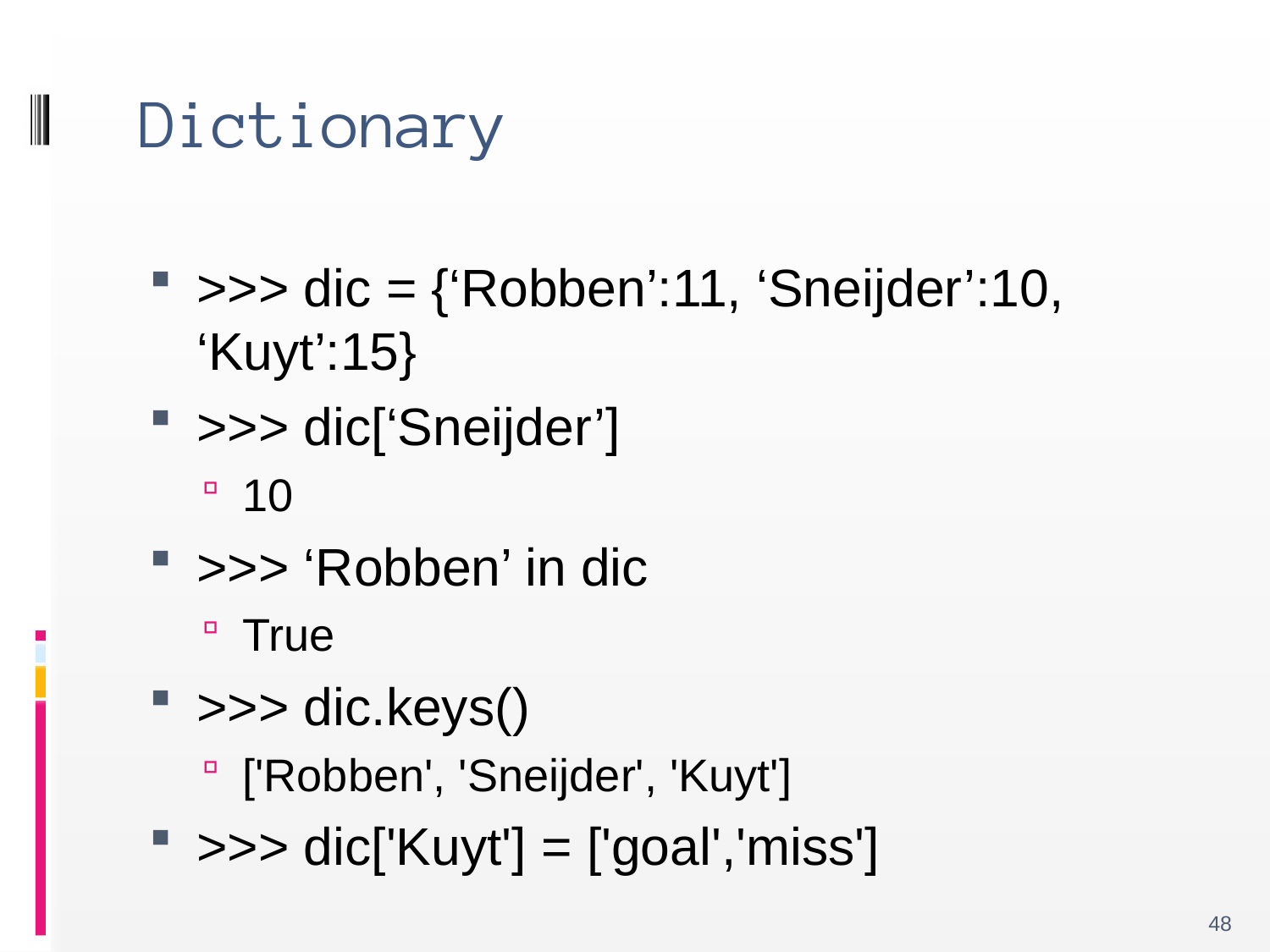

# Dictionary
>>> dic = {‘Robben’:11, ‘Sneijder’:10, ‘Kuyt’:15}
>>> dic[‘Sneijder’]
10
>>> ‘Robben’ in dic
True
>>> dic.keys()
['Robben', 'Sneijder', 'Kuyt']
>>> dic['Kuyt'] = ['goal','miss']
48